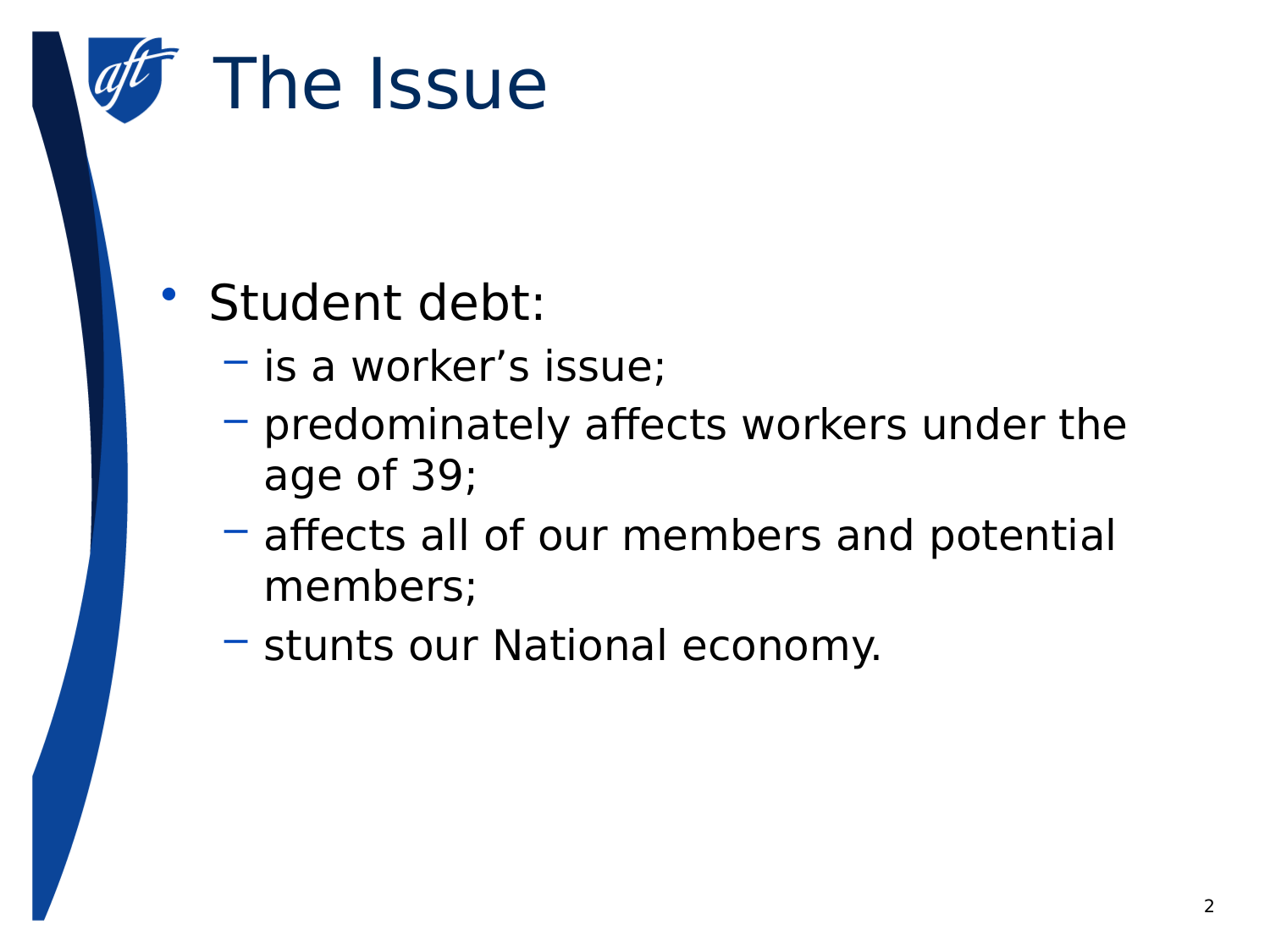

# The Issue
Student debt:
is a worker’s issue;
predominately affects workers under the age of 39;
affects all of our members and potential members;
stunts our National economy.

2